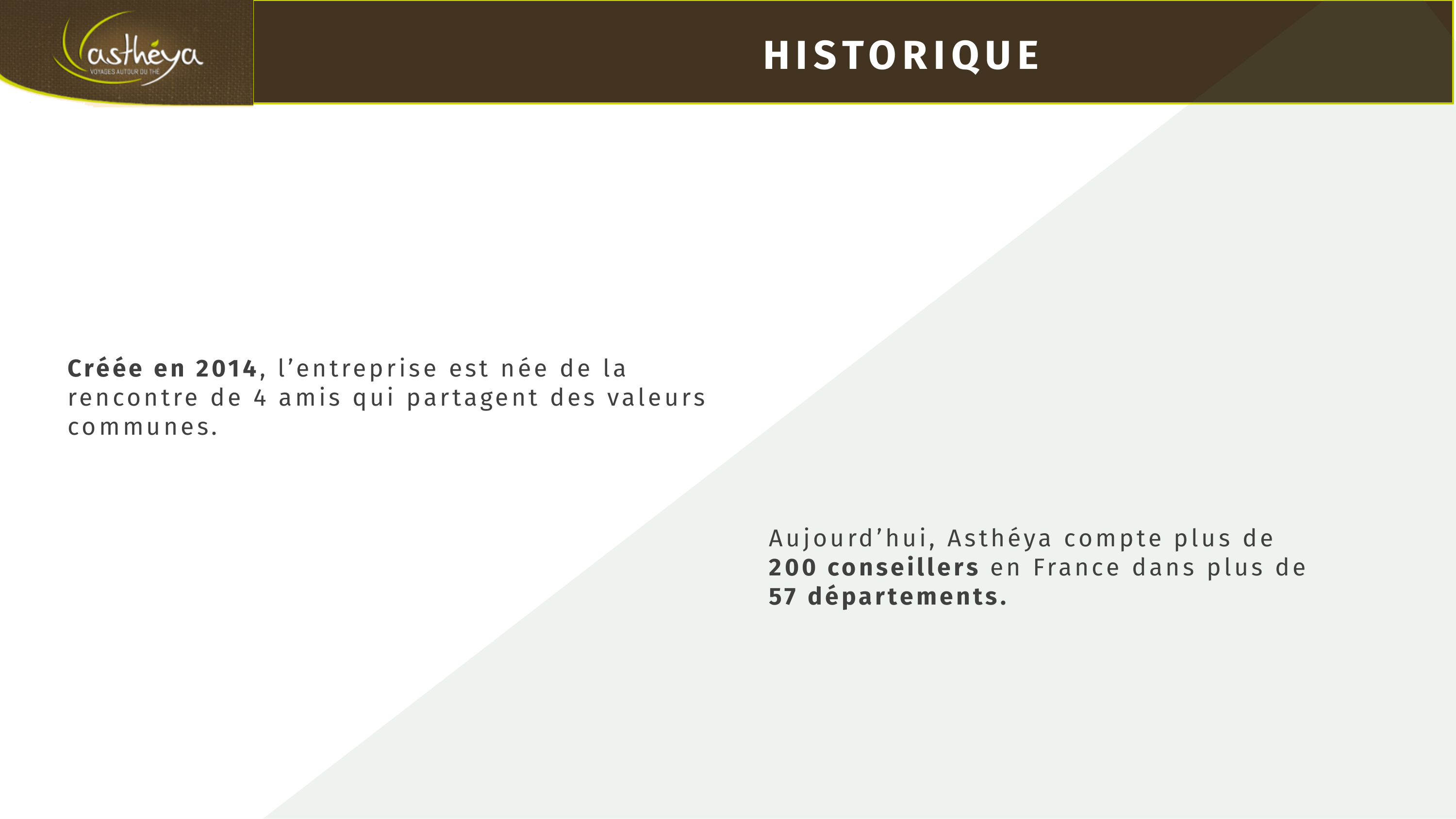

HISTORIQUE
Créée en 2014, l’entreprise est née de la rencontre de 4 amis qui partagent des valeurs communes.
Aujourd’hui, Asthéya compte plus de 200 conseillers en France dans plus de 57 départements.